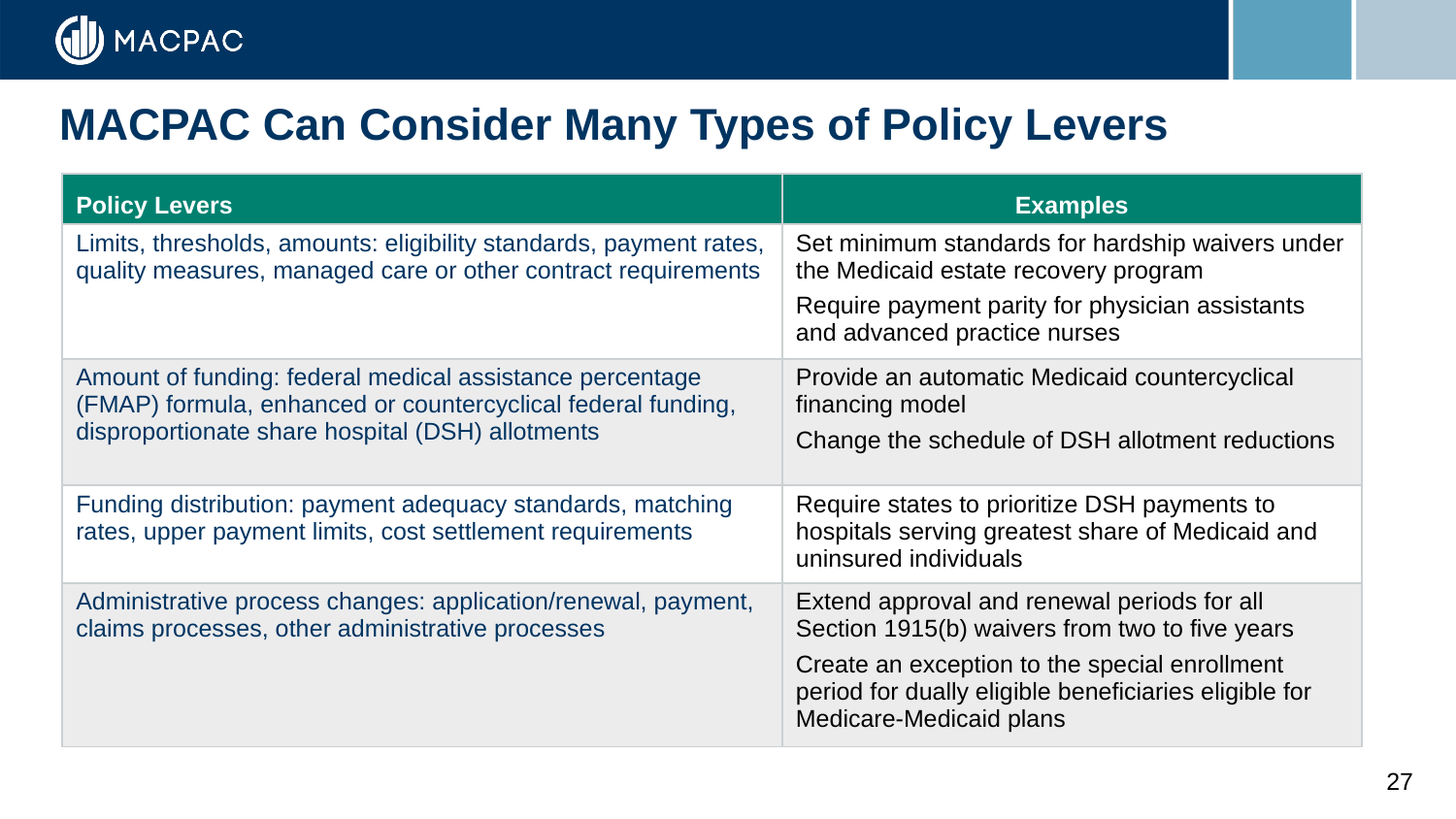

# MACPAC Can Consider Many Types of Policy Levers
| Policy Levers | Examples |
| --- | --- |
| Limits, thresholds, amounts: eligibility standards, payment rates, quality measures, managed care or other contract requirements | Set minimum standards for hardship waivers under the Medicaid estate recovery program Require payment parity for physician assistants and advanced practice nurses |
| Amount of funding: federal medical assistance percentage (FMAP) formula, enhanced or countercyclical federal funding, disproportionate share hospital (DSH) allotments | Provide an automatic Medicaid countercyclical financing model Change the schedule of DSH allotment reductions |
| Funding distribution: payment adequacy standards, matching rates, upper payment limits, cost settlement requirements | Require states to prioritize DSH payments to hospitals serving greatest share of Medicaid and uninsured individuals |
| Administrative process changes: application/renewal, payment, claims processes, other administrative processes | Extend approval and renewal periods for all Section 1915(b) waivers from two to five years Create an exception to the special enrollment period for dually eligible beneficiaries eligible for Medicare-Medicaid plans |
Notes: Add here.
Source: Add here.
27